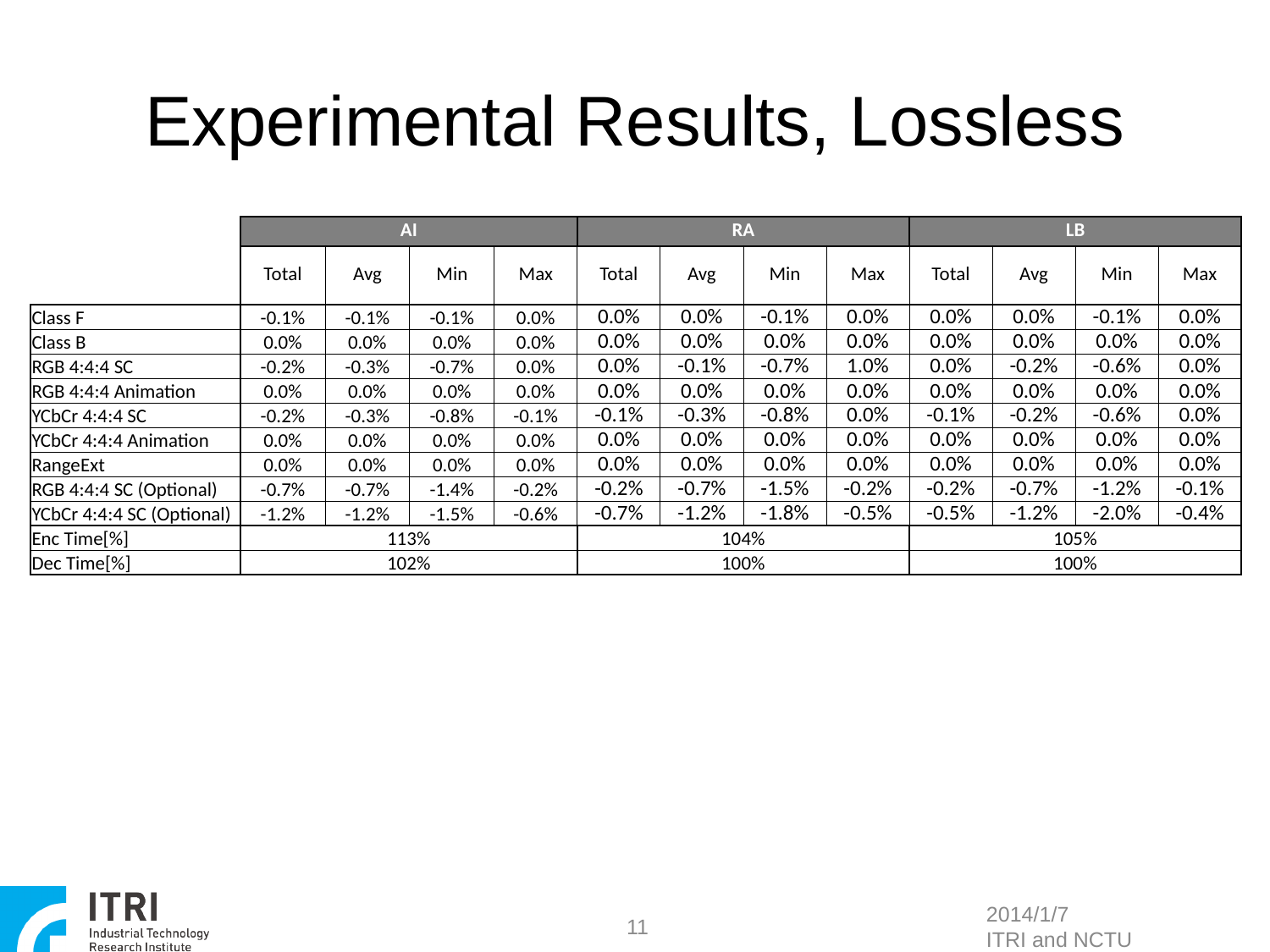

# Experimental Results, Lossless
|  | AI |  |  |  | RA |  |  |  | LB |  |  |  |
| --- | --- | --- | --- | --- | --- | --- | --- | --- | --- | --- | --- | --- |
|  | Total | Avg | Min | Max | Total | Avg | Min | Max | Total | Avg | Min | Max |
|  |  |  |  |  |  |  |  |  |  |  |  |  |
| Class F | -0.1% | -0.1% | -0.1% | 0.0% | 0.0% | 0.0% | -0.1% | 0.0% | 0.0% | 0.0% | -0.1% | 0.0% |
| Class B | 0.0% | 0.0% | 0.0% | 0.0% | 0.0% | 0.0% | 0.0% | 0.0% | 0.0% | 0.0% | 0.0% | 0.0% |
| RGB 4:4:4 SC | -0.2% | -0.3% | -0.7% | 0.0% | 0.0% | -0.1% | -0.7% | 1.0% | 0.0% | -0.2% | -0.6% | 0.0% |
| RGB 4:4:4 Animation | 0.0% | 0.0% | 0.0% | 0.0% | 0.0% | 0.0% | 0.0% | 0.0% | 0.0% | 0.0% | 0.0% | 0.0% |
| YCbCr 4:4:4 SC | -0.2% | -0.3% | -0.8% | -0.1% | -0.1% | -0.3% | -0.8% | 0.0% | -0.1% | -0.2% | -0.6% | 0.0% |
| YCbCr 4:4:4 Animation | 0.0% | 0.0% | 0.0% | 0.0% | 0.0% | 0.0% | 0.0% | 0.0% | 0.0% | 0.0% | 0.0% | 0.0% |
| RangeExt | 0.0% | 0.0% | 0.0% | 0.0% | 0.0% | 0.0% | 0.0% | 0.0% | 0.0% | 0.0% | 0.0% | 0.0% |
| RGB 4:4:4 SC (Optional) | -0.7% | -0.7% | -1.4% | -0.2% | -0.2% | -0.7% | -1.5% | -0.2% | -0.2% | -0.7% | -1.2% | -0.1% |
| YCbCr 4:4:4 SC (Optional) | -1.2% | -1.2% | -1.5% | -0.6% | -0.7% | -1.2% | -1.8% | -0.5% | -0.5% | -1.2% | -2.0% | -0.4% |
| Enc Time[%] | 113% |  |  |  | 104% |  |  |  | 105% |  |  |  |
| Dec Time[%] | 102% |  |  |  | 100% |  |  |  | 100% |  |  |  |
11
2014/1/7
ITRI and NCTU